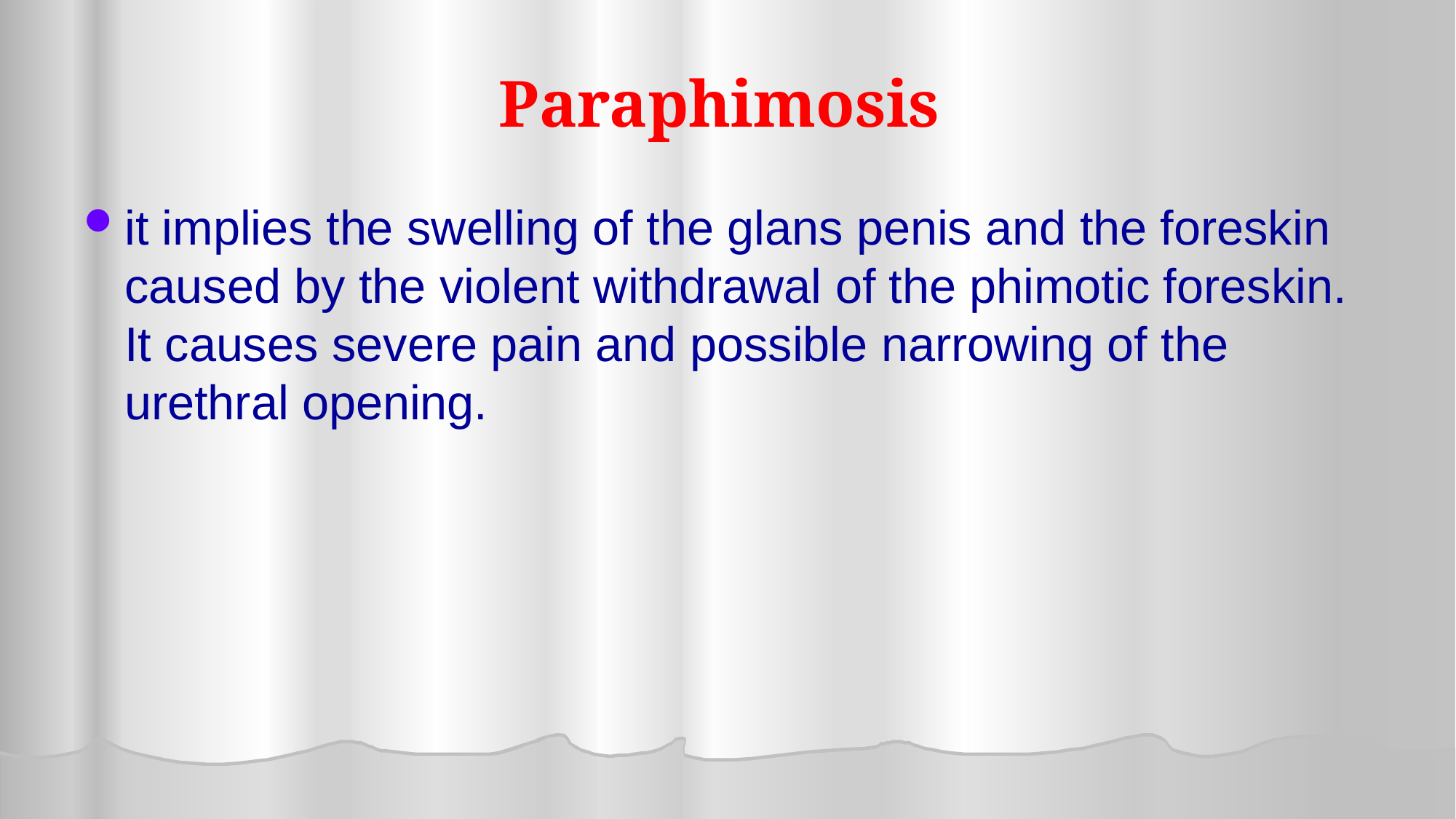

# Paraphimosis
it implies the swelling of the glans penis and the foreskin caused by the violent withdrawal of the phimotic foreskin. It causes severe pain and possible narrowing of the urethral opening.